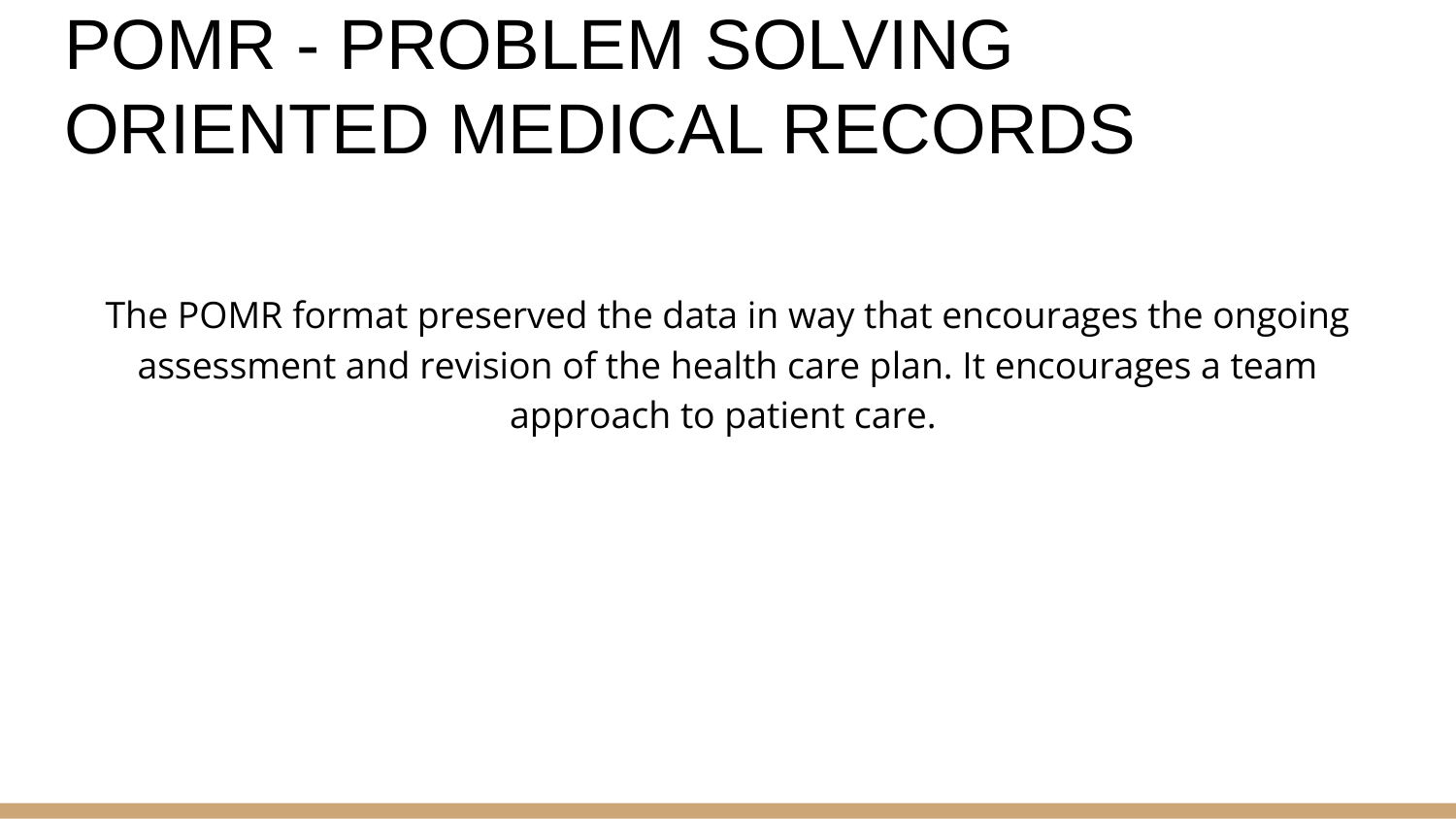

# POMR - PROBLEM SOLVING ORIENTED MEDICAL RECORDS

The POMR format preserved the data in way that encourages the ongoing assessment and revision of the health care plan. It encourages a team approach to patient care.